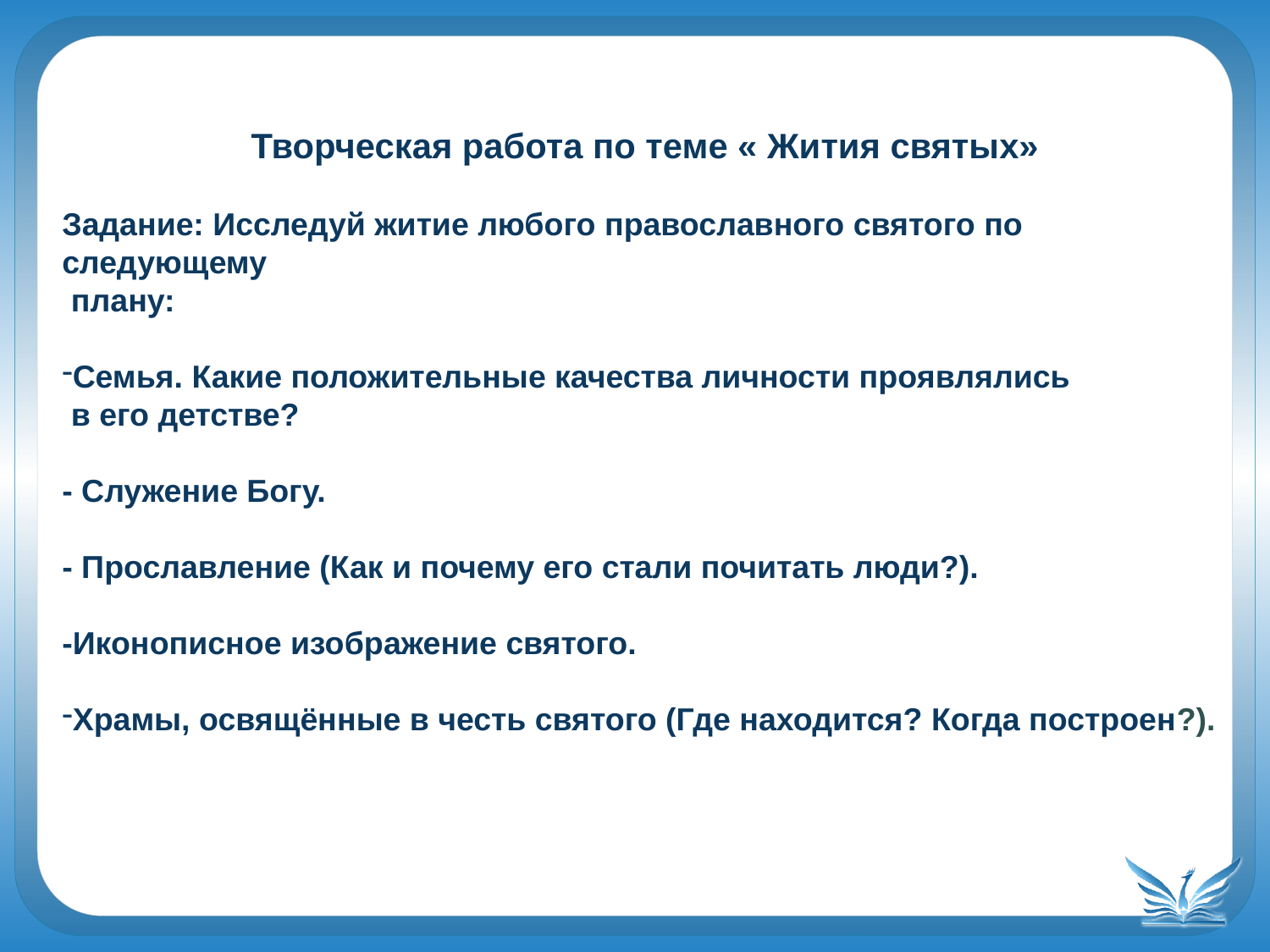

Творческая работа по теме « Жития святых»

Задание: Исследуй житие любого православного святого по следующему
 плану:

Семья. Какие положительные качества личности проявлялись
 в его детстве?

- Служение Богу.

- Прославление (Как и почему его стали почитать люди?).

-Иконописное изображение святого.

Храмы, освящённые в честь святого (Где находится? Когда построен?).